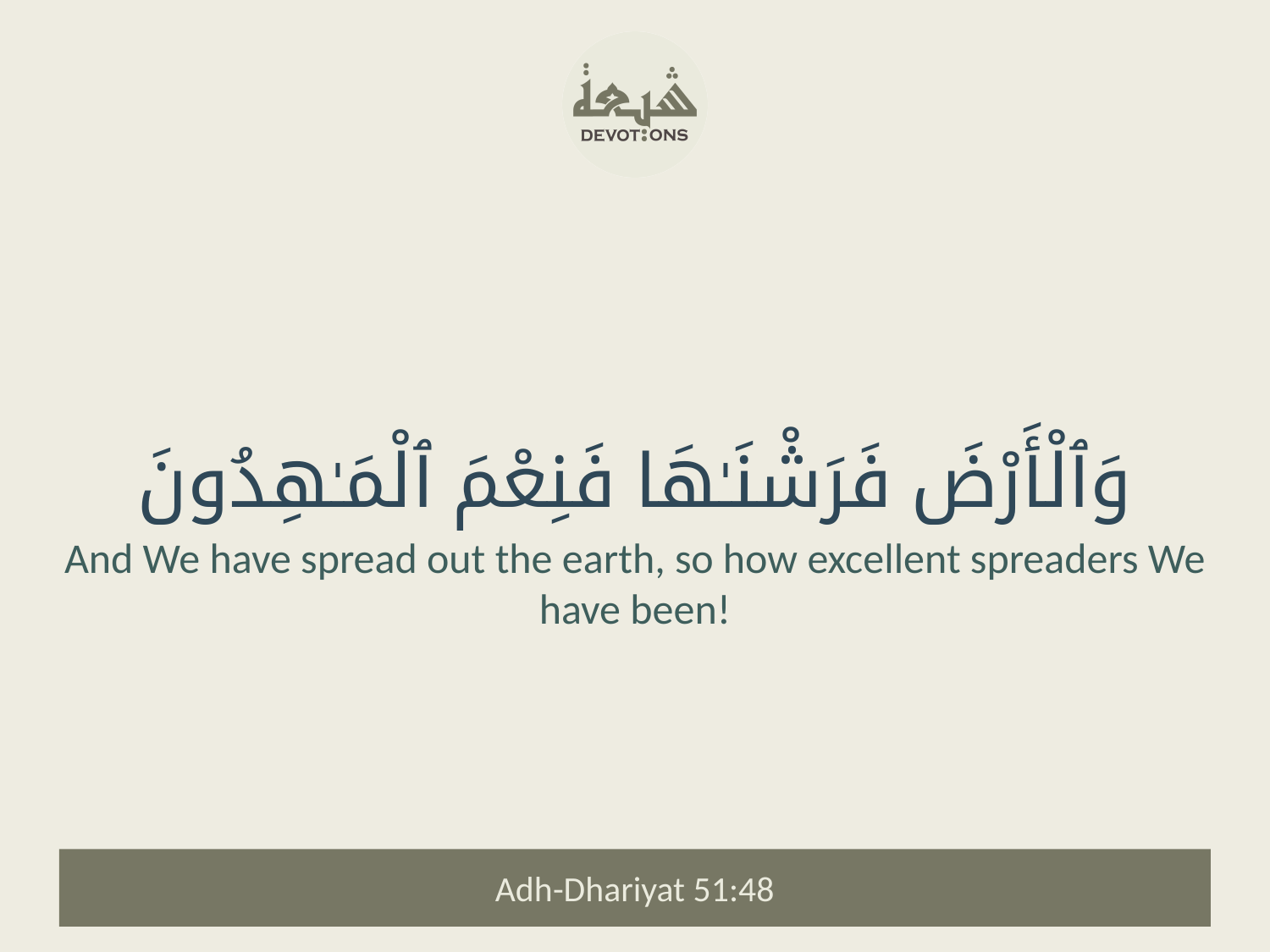

وَٱلْأَرْضَ فَرَشْنَـٰهَا فَنِعْمَ ٱلْمَـٰهِدُونَ
And We have spread out the earth, so how excellent spreaders We have been!
Adh-Dhariyat 51:48